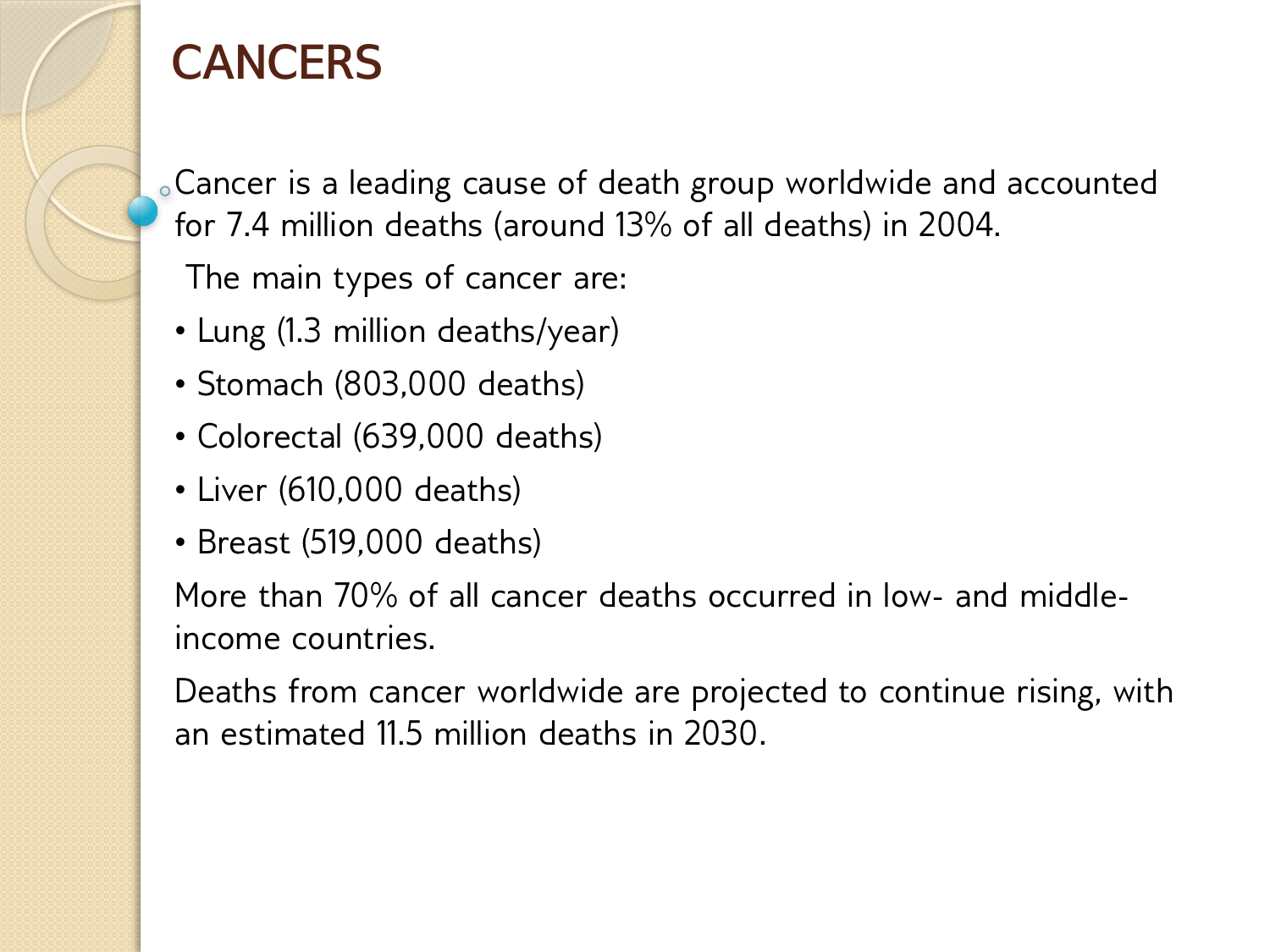

# CANCERS
Cancer is a leading cause of death group worldwide and accounted for 7.4 million deaths (around 13% of all deaths) in 2004.
 The main types of cancer are:
• Lung (1.3 million deaths/year)
• Stomach (803,000 deaths)
• Colorectal (639,000 deaths)
• Liver (610,000 deaths)
• Breast (519,000 deaths)
More than 70% of all cancer deaths occurred in low- and middle-income countries.
Deaths from cancer worldwide are projected to continue rising, with an estimated 11.5 million deaths in 2030.